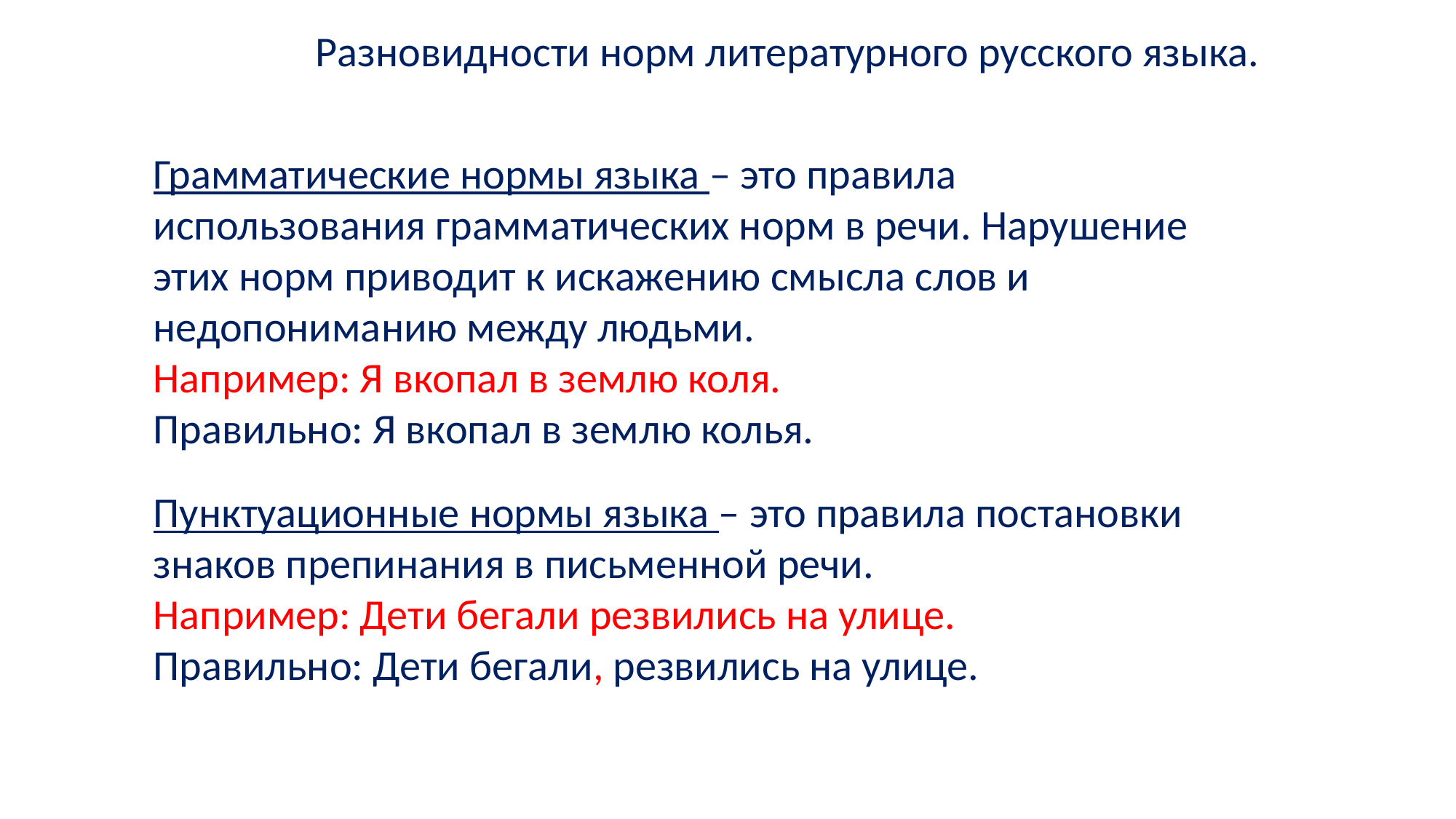

Разновидности норм литературного русского языка.
Грамматические нормы языка – это правила использования грамматических норм в речи. Нарушение этих норм приводит к искажению смысла слов и недопониманию между людьми.
Например: Я вкопал в землю коля.
Правильно: Я вкопал в землю колья.
Пунктуационные нормы языка – это правила постановки знаков препинания в письменной речи.
Например: Дети бегали резвились на улице.
Правильно: Дети бегали, резвились на улице.